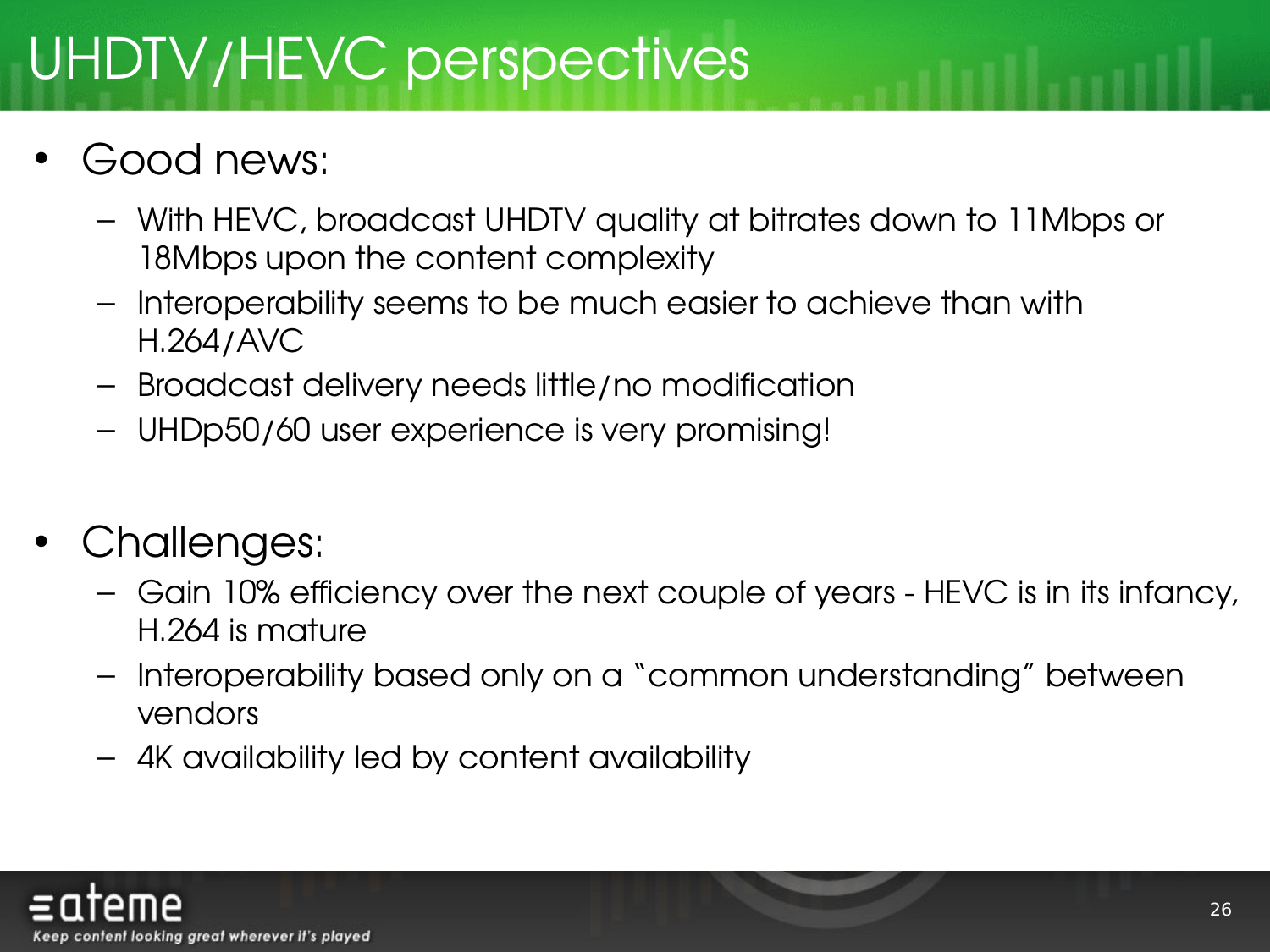

UHDTV/HEVC perspectives
Good news:
With HEVC, broadcast UHDTV quality at bitrates down to 11Mbps or 18Mbps upon the content complexity
Interoperability seems to be much easier to achieve than with H.264/AVC
Broadcast delivery needs little/no modification
UHDp50/60 user experience is very promising!

Challenges:
Gain 10% efficiency over the next couple of years - HEVC is in its infancy, H.264 is mature
Interoperability based only on a “common understanding” between vendors
4K availability led by content availability